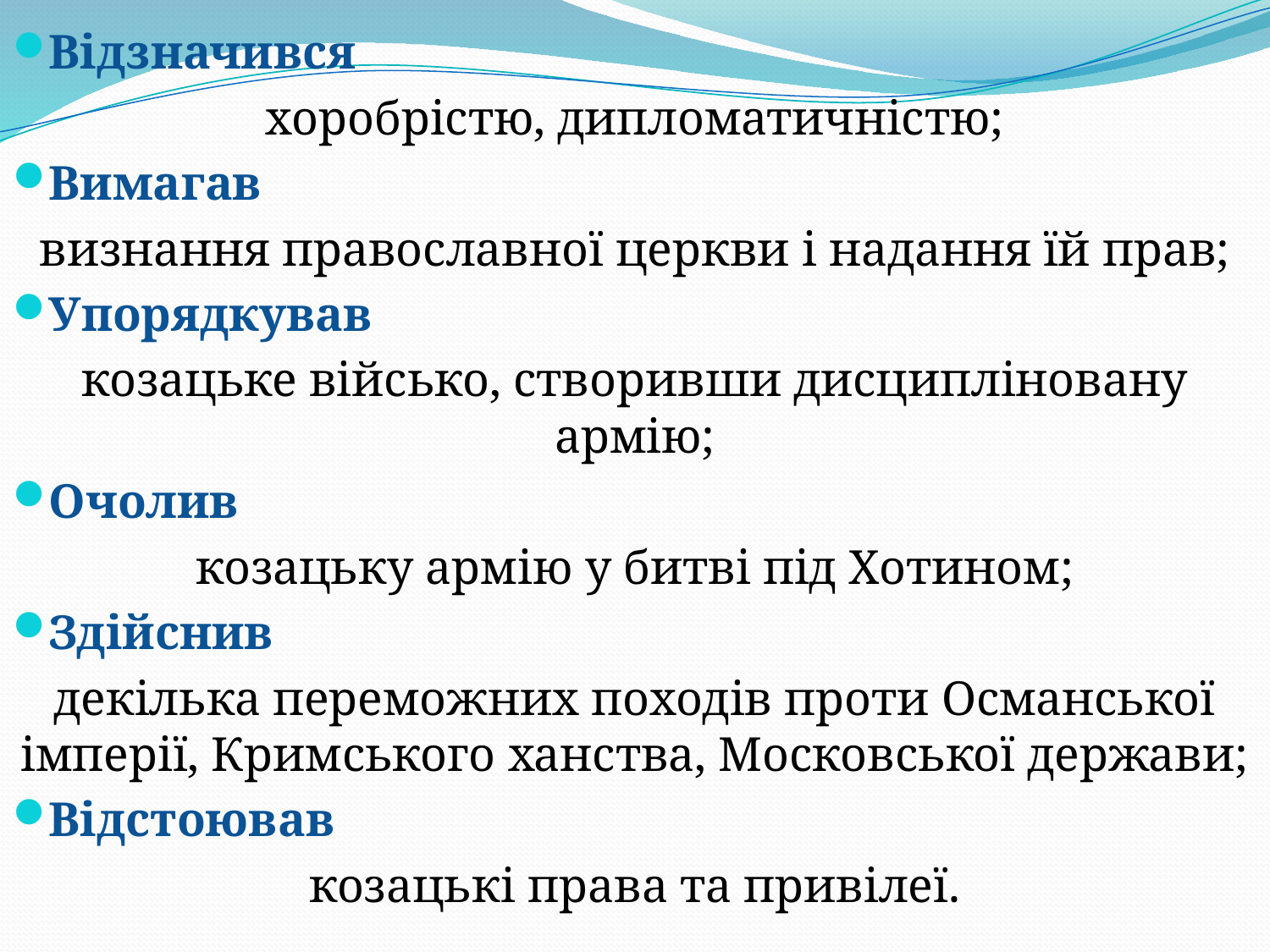

Відзначився
хоробрістю, дипломатичністю;
Вимагав
визнання православної церкви і надання їй прав;
Упорядкував
козацьке військо, створивши дисципліновану армію;
Очолив
козацьку армію у битві під Хотином;
Здійснив
декілька переможних походів проти Османської імперії, Кримського ханства, Московської держави;
Відстоював
козацькі права та привілеї.